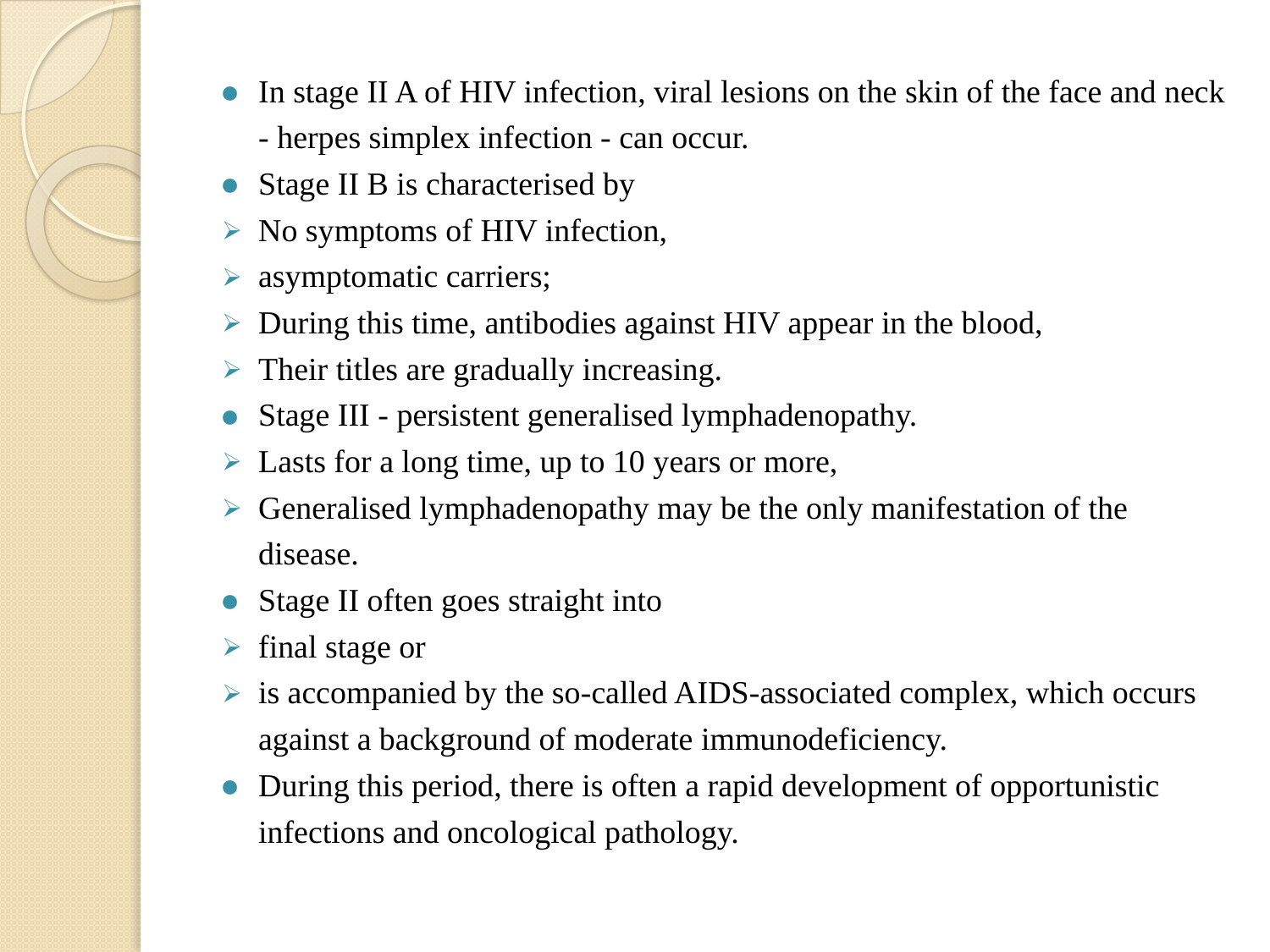

#
In stage II A of HIV infection, viral lesions on the skin of the face and neck - herpes simplex infection - can occur.
Stage II B is characterised by
No symptoms of HIV infection,
asymptomatic carriers;
During this time, antibodies against HIV appear in the blood,
Their titles are gradually increasing.
Stage III - persistent generalised lymphadenopathy.
Lasts for a long time, up to 10 years or more,
Generalised lymphadenopathy may be the only manifestation of the disease.
Stage II often goes straight into
final stage or
is accompanied by the so-called AIDS-associated complex, which occurs against a background of moderate immunodeficiency.
During this period, there is often a rapid development of opportunistic infections and oncological pathology.